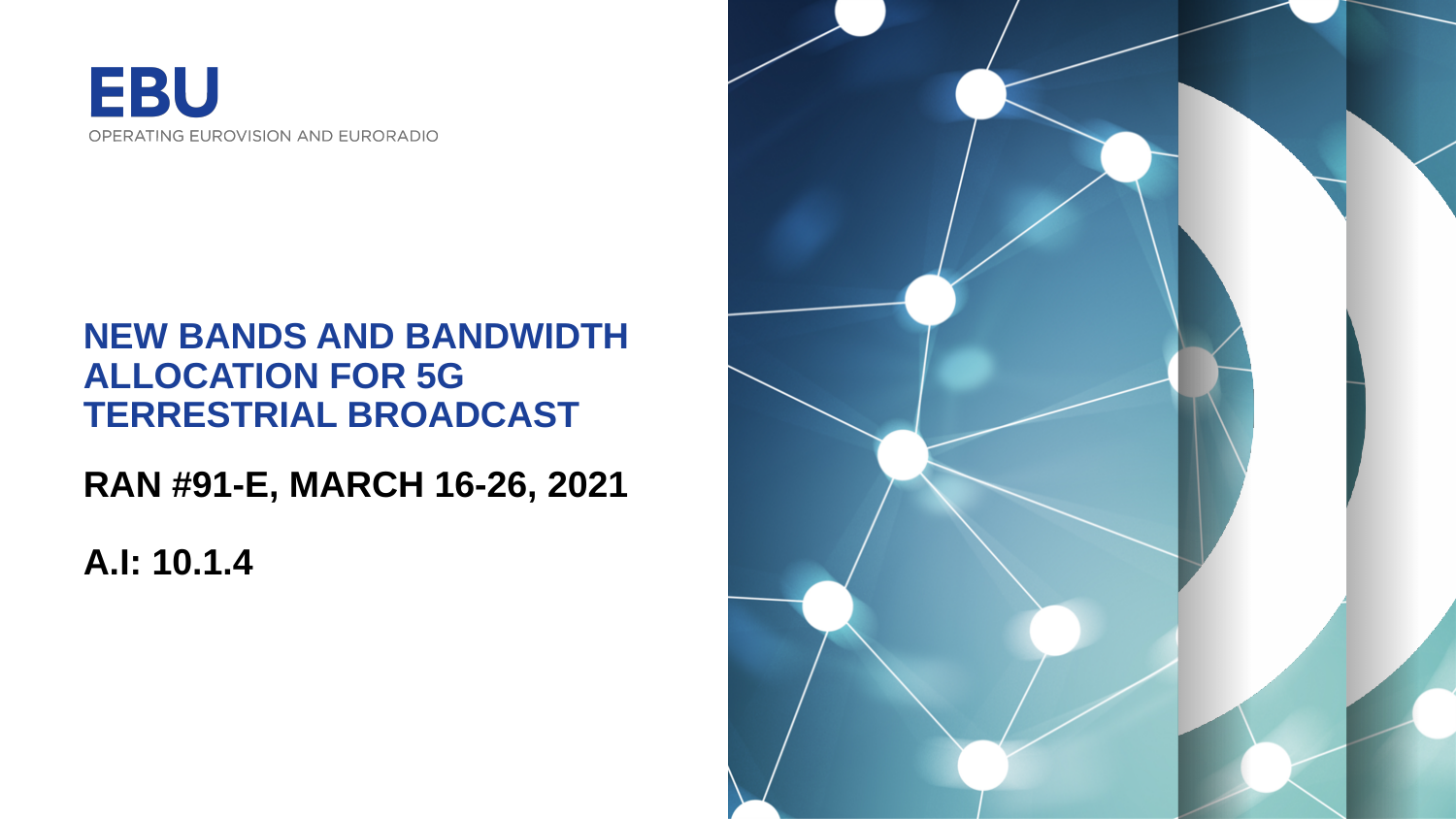

# new bands and bandwidth allocation for 5G terrestrial broadcast
RAN #91-e, March 16-26, 2021

A.I: 10.1.4